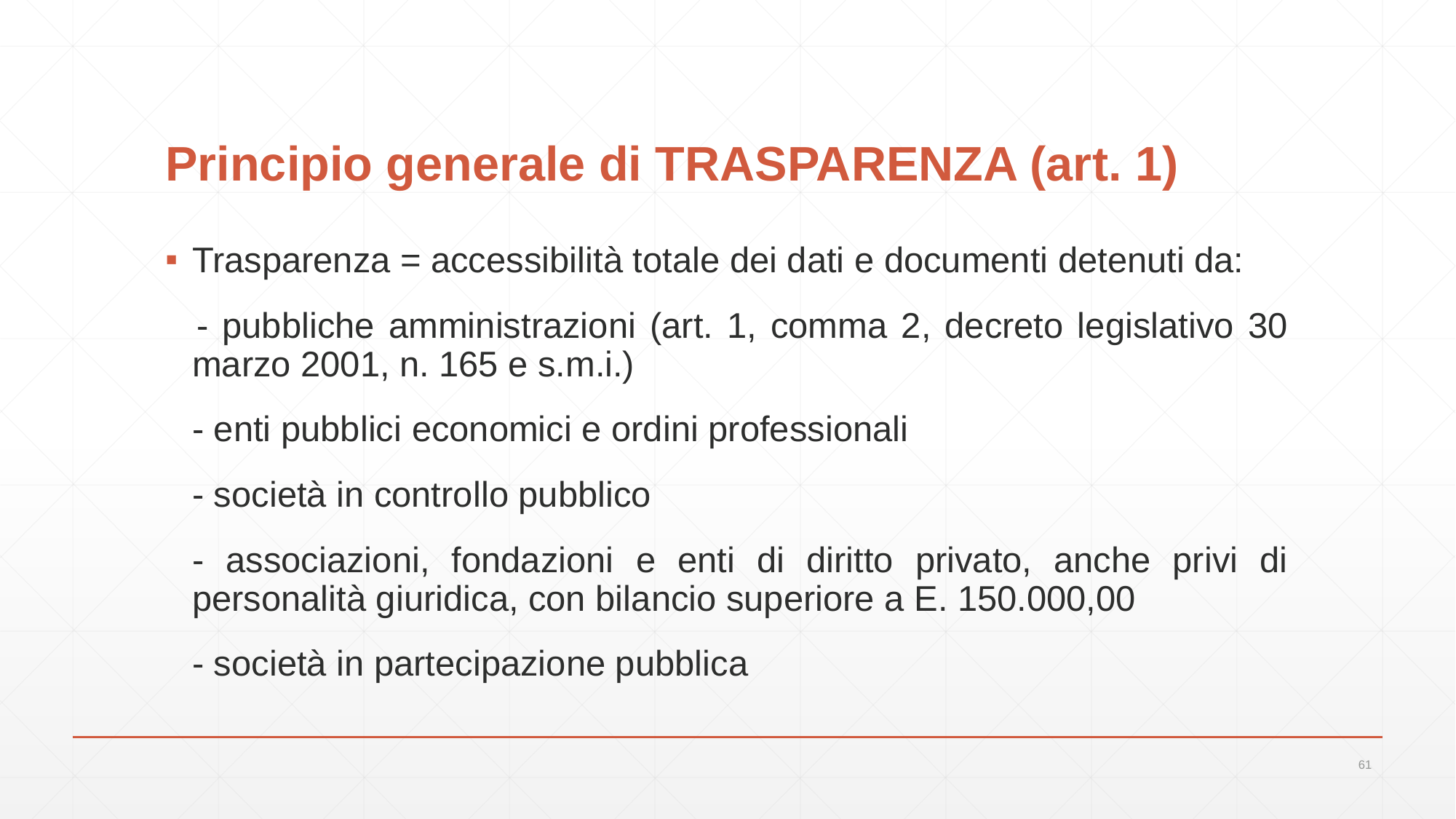

# Principio generale di TRASPARENZA (art. 1)
Trasparenza = accessibilità totale dei dati e documenti detenuti da:
 	- pubbliche amministrazioni (art. 1, comma 2, decreto legislativo 30 marzo 2001, n. 165 e s.m.i.)
	- enti pubblici economici e ordini professionali
	- società in controllo pubblico
	- associazioni, fondazioni e enti di diritto privato, anche privi di personalità giuridica, con bilancio superiore a E. 150.000,00
	- società in partecipazione pubblica

61